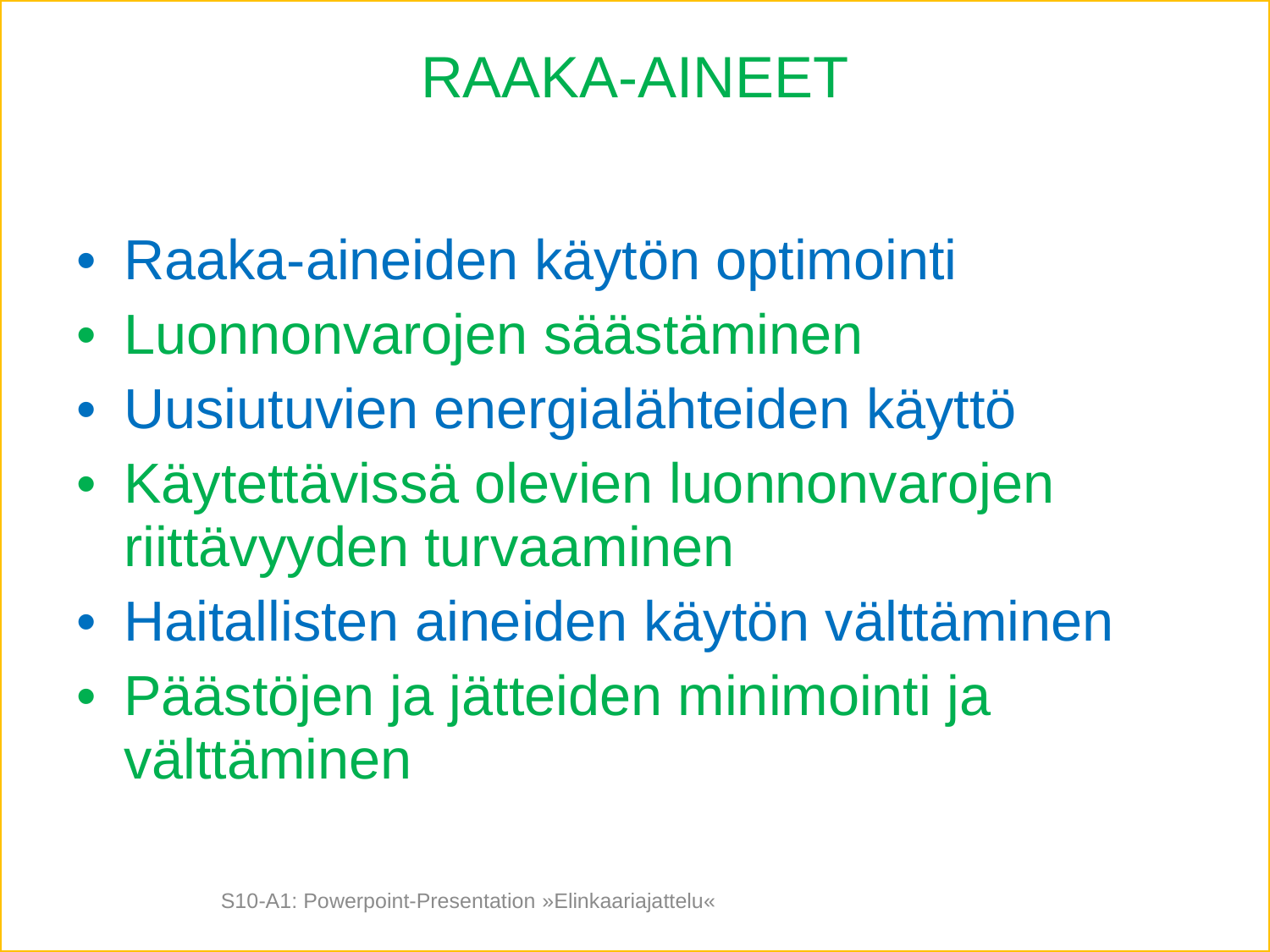

# RAAKA-AINEET
Raaka-aineiden käytön optimointi
Luonnonvarojen säästäminen
Uusiutuvien energialähteiden käyttö
Käytettävissä olevien luonnonvarojen riittävyyden turvaaminen
Haitallisten aineiden käytön välttäminen
Päästöjen ja jätteiden minimointi ja välttäminen
S10-A1: Powerpoint-Presentation »Elinkaariajattelu«